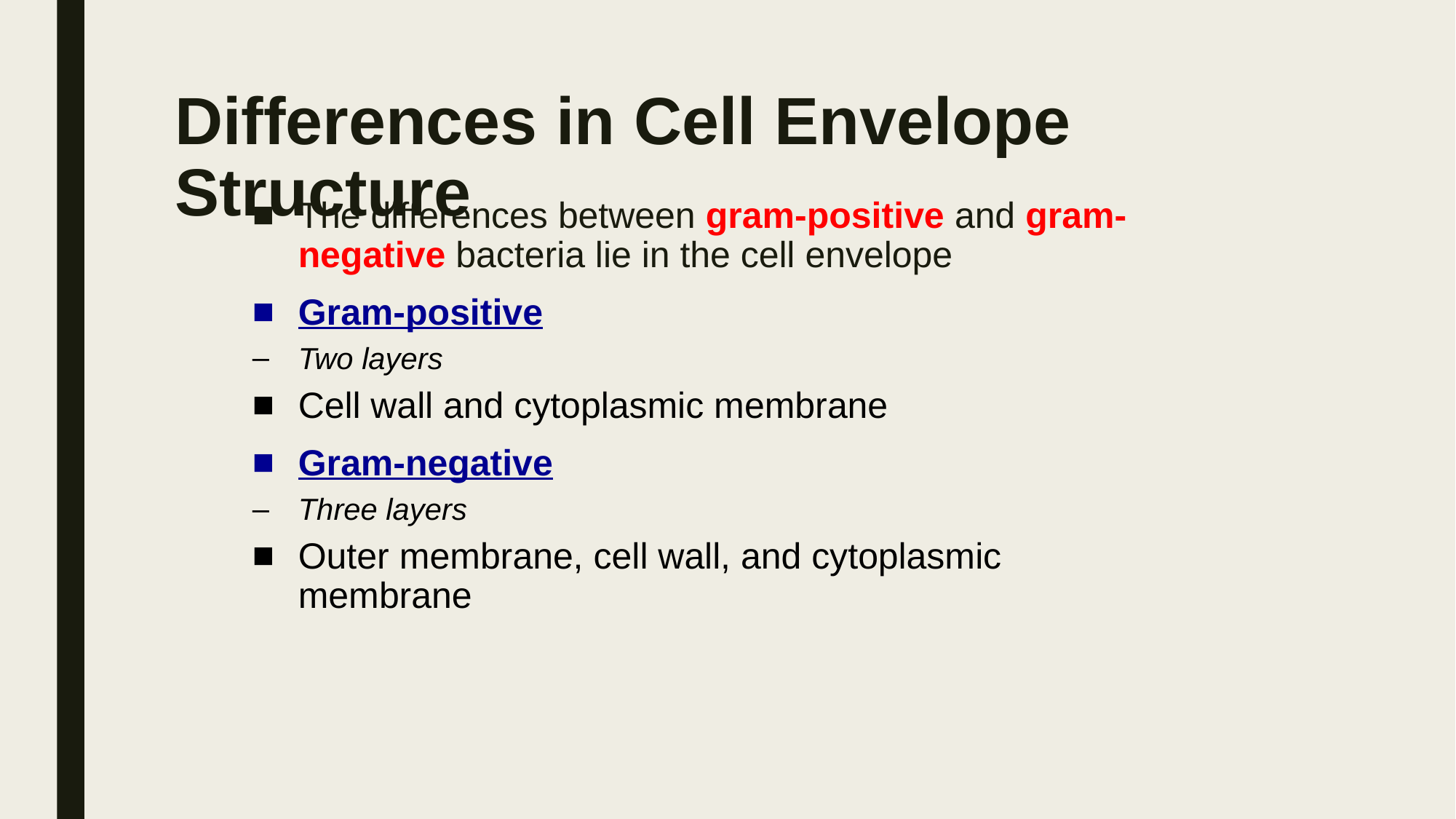

# Differences in Cell Envelope Structure
The differences between gram-positive and gram-negative bacteria lie in the cell envelope
Gram-positive
Two layers
Cell wall and cytoplasmic membrane
Gram-negative
Three layers
Outer membrane, cell wall, and cytoplasmic membrane